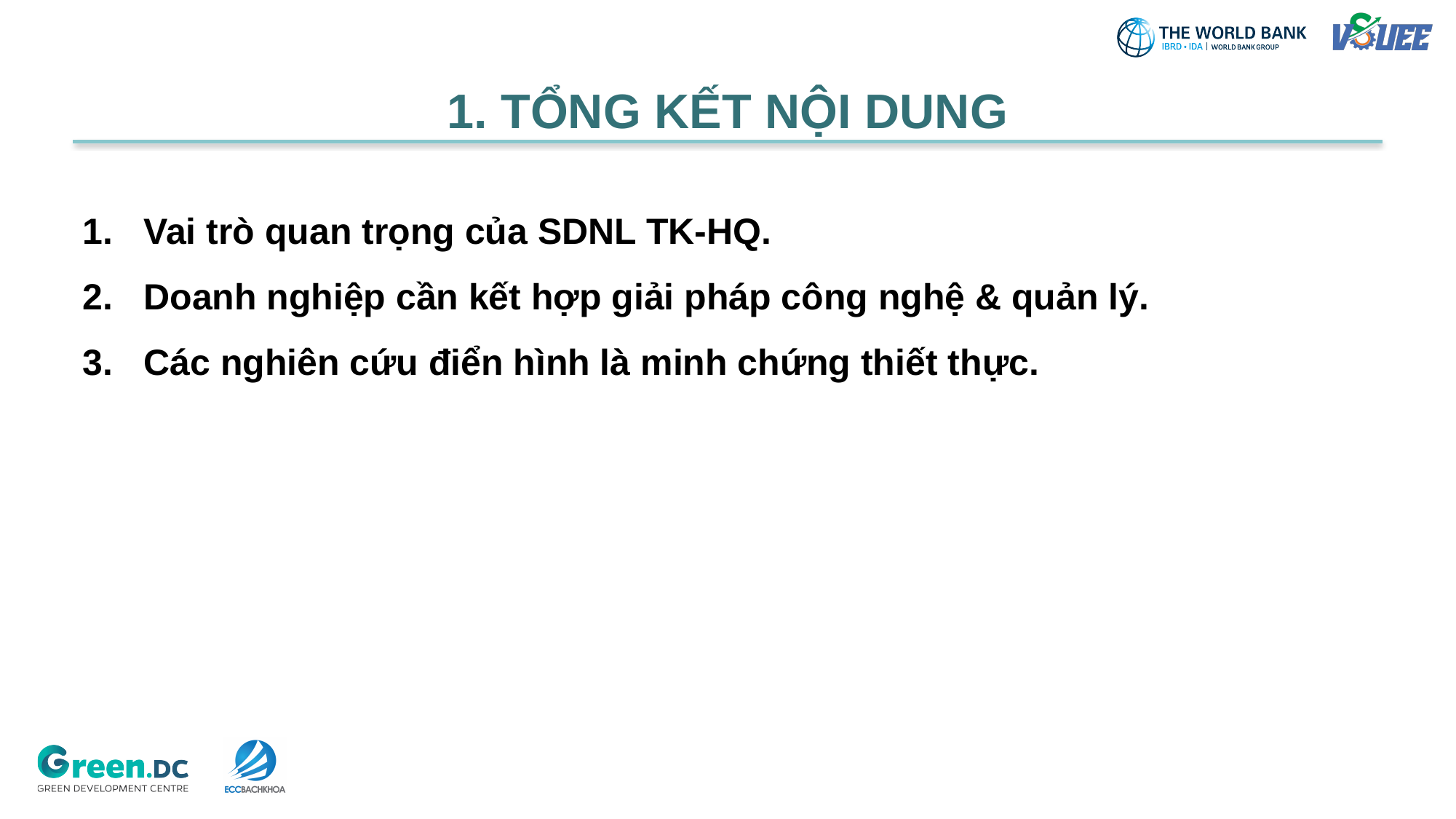

1. TỔNG KẾT NỘI DUNG

Vai trò quan trọng của SDNL TK-HQ.
Doanh nghiệp cần kết hợp giải pháp công nghệ & quản lý.
Các nghiên cứu điển hình là minh chứng thiết thực.